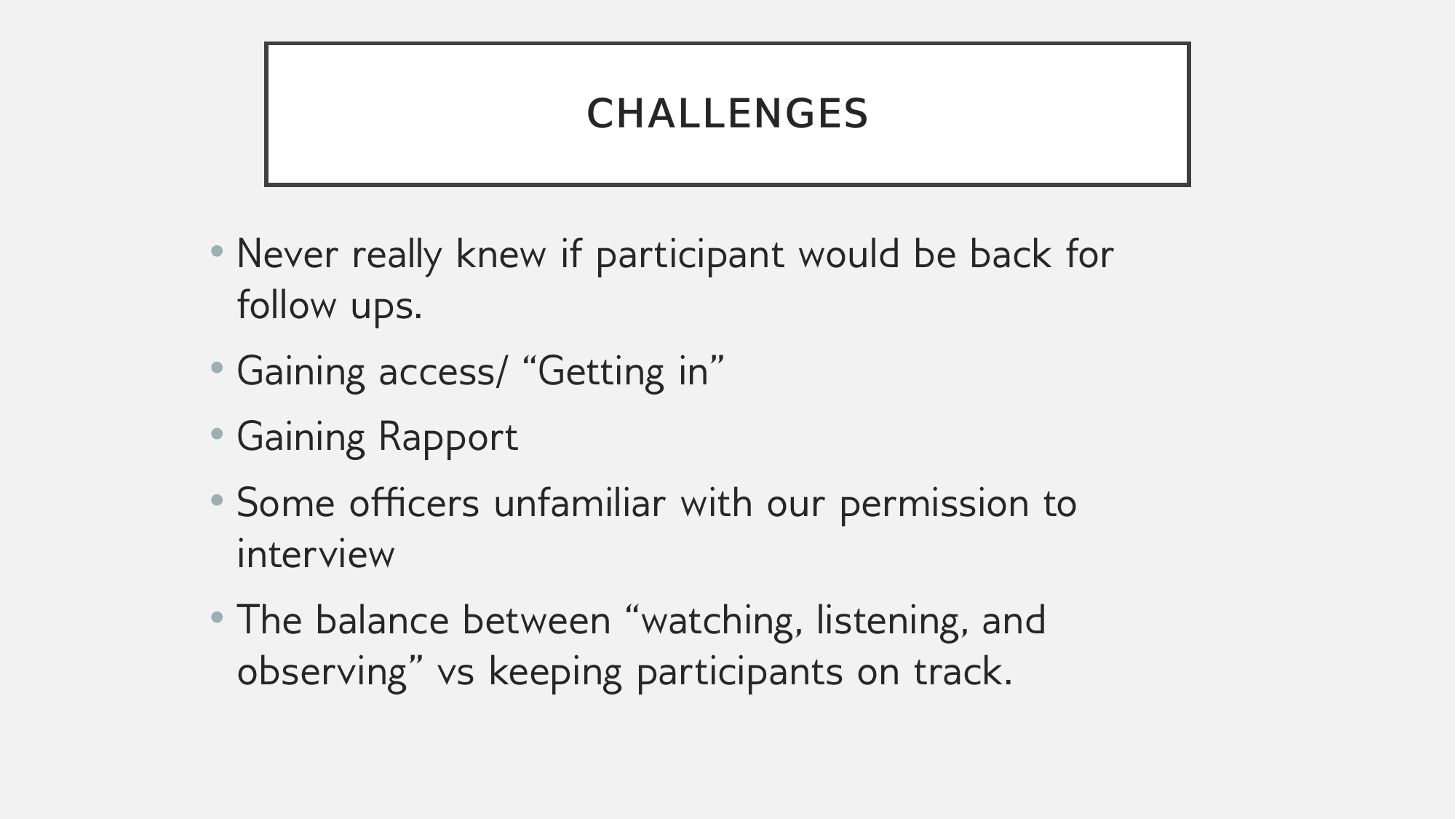

# Challenges
Never really knew if participant would be back for follow ups.
Gaining access/ “Getting in”
Gaining Rapport
Some officers unfamiliar with our permission to interview
The balance between “watching, listening, and observing” vs keeping participants on track.